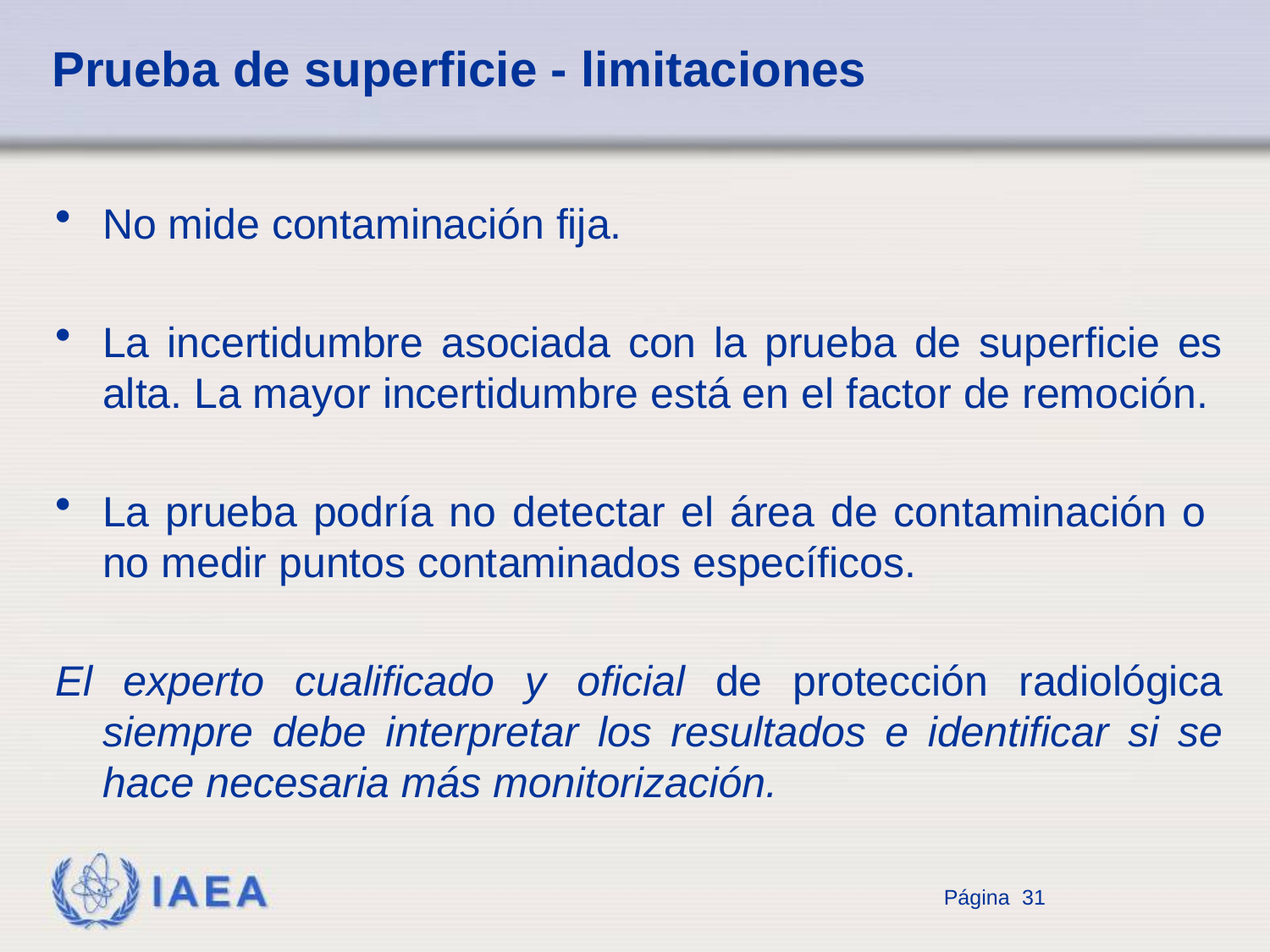

# Prueba de superficie - limitaciones
No mide contaminación fija.

La incertidumbre asociada con la prueba de superficie es alta. La mayor incertidumbre está en el factor de remoción.

La prueba podría no detectar el área de contaminación o  no medir puntos contaminados específicos.

El experto cualificado y oficial de protección radiológica siempre debe interpretar los resultados e identificar si se hace necesaria más monitorización.